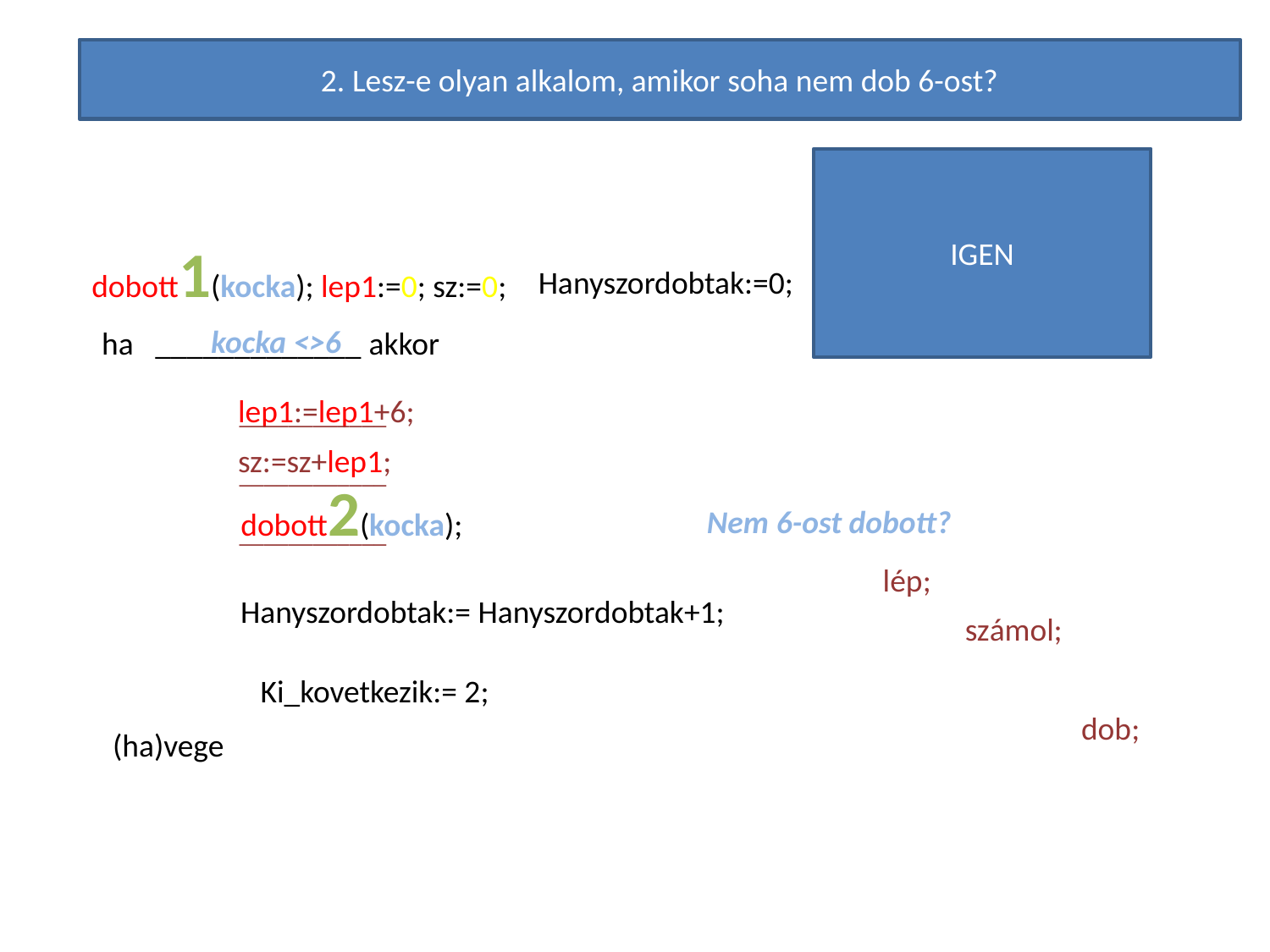

2. Lesz-e olyan alkalom, amikor soha nem dob 6-ost?
Feladat adatai:
IGEN
dobott1(kocka); lep1:=0; sz:=0;
Hanyszordobtak:=0;
kocka <>6
ha   _____________ akkor

                         ____________

                         ____________

                         ____________

  (ha)vege
 lep1:=lep1+6;
 sz:=sz+lep1;
dobott2(kocka);
Hanyszordobtak:= Hanyszordobtak+1;
Ki_kovetkezik:= 2;
Nem 6-ost dobott?
 lép;
 számol;
 dob;